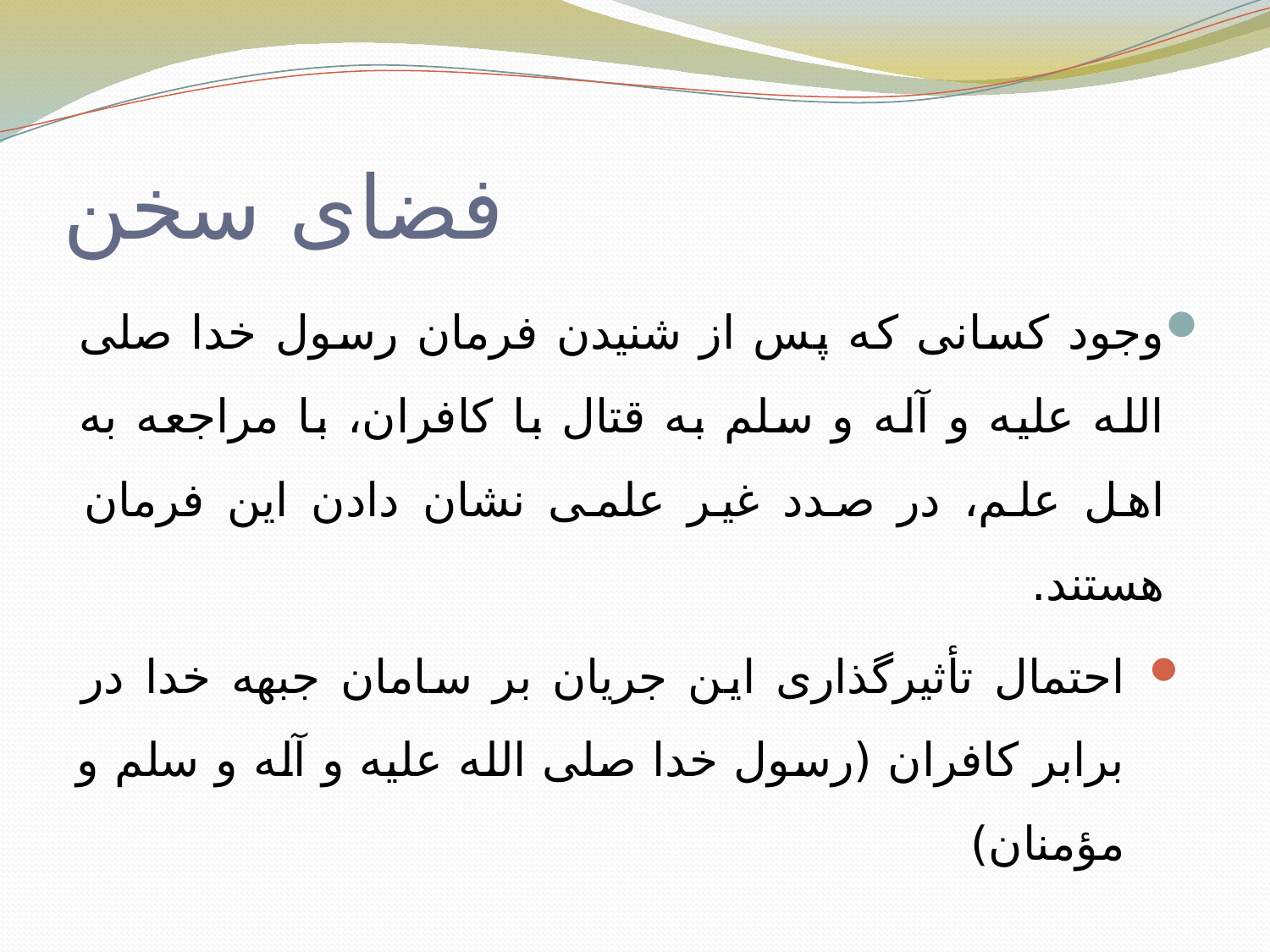

# فضای سخن
وجود کسانی که پس از شنیدن فرمان رسول خدا صلی الله علیه و آله و سلم به قتال با کافران، با مراجعه به اهل علم، در صدد غیر علمی نشان دادن این فرمان هستند.
احتمال تأثیرگذاری این جریان بر سامان جبهه خدا در برابر کافران (رسول خدا صلی الله علیه و آله و سلم و مؤمنان)